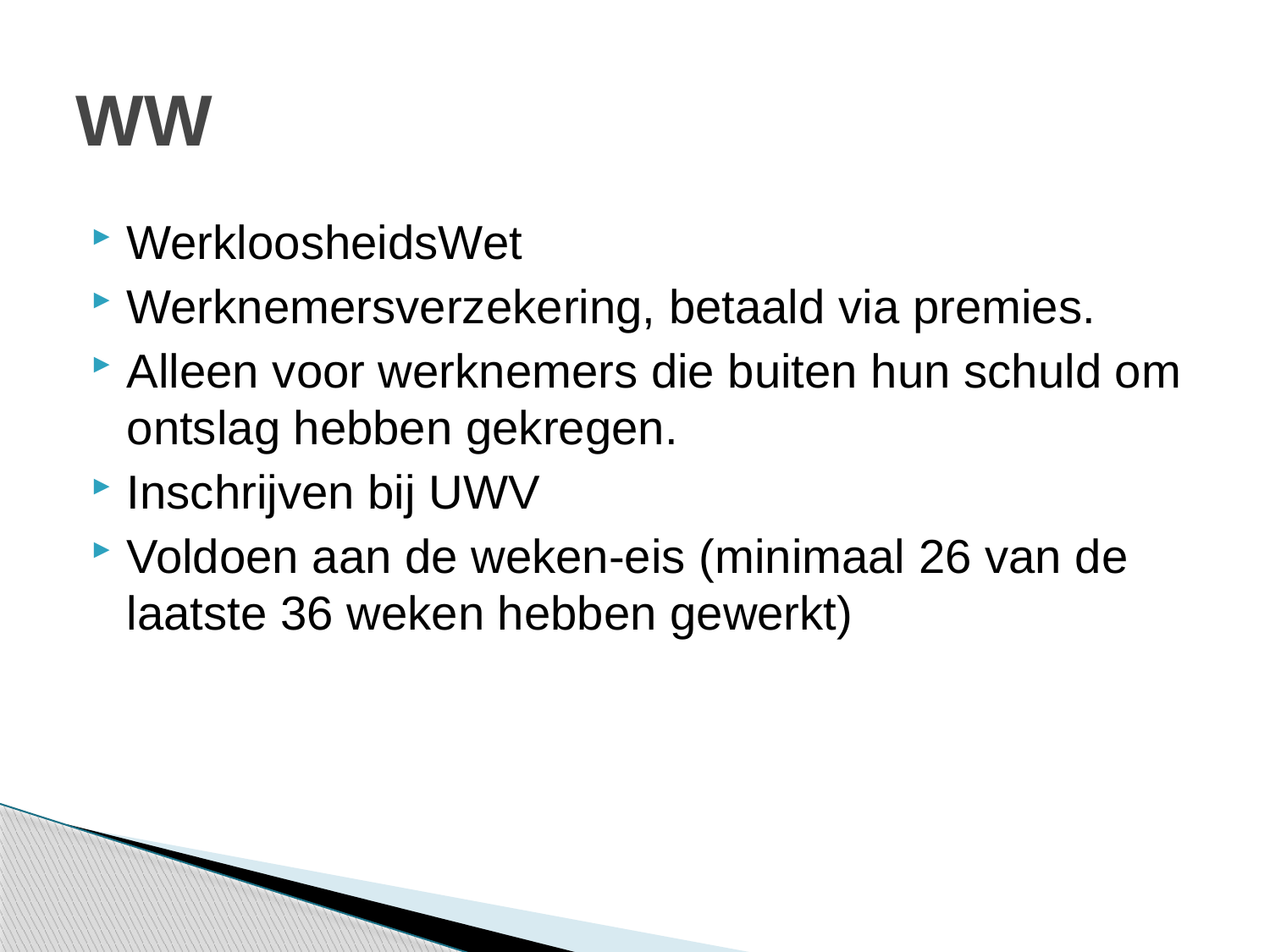

# WW
WerkloosheidsWet
Werknemersverzekering, betaald via premies.
Alleen voor werknemers die buiten hun schuld om ontslag hebben gekregen.
Inschrijven bij UWV
Voldoen aan de weken-eis (minimaal 26 van de laatste 36 weken hebben gewerkt)